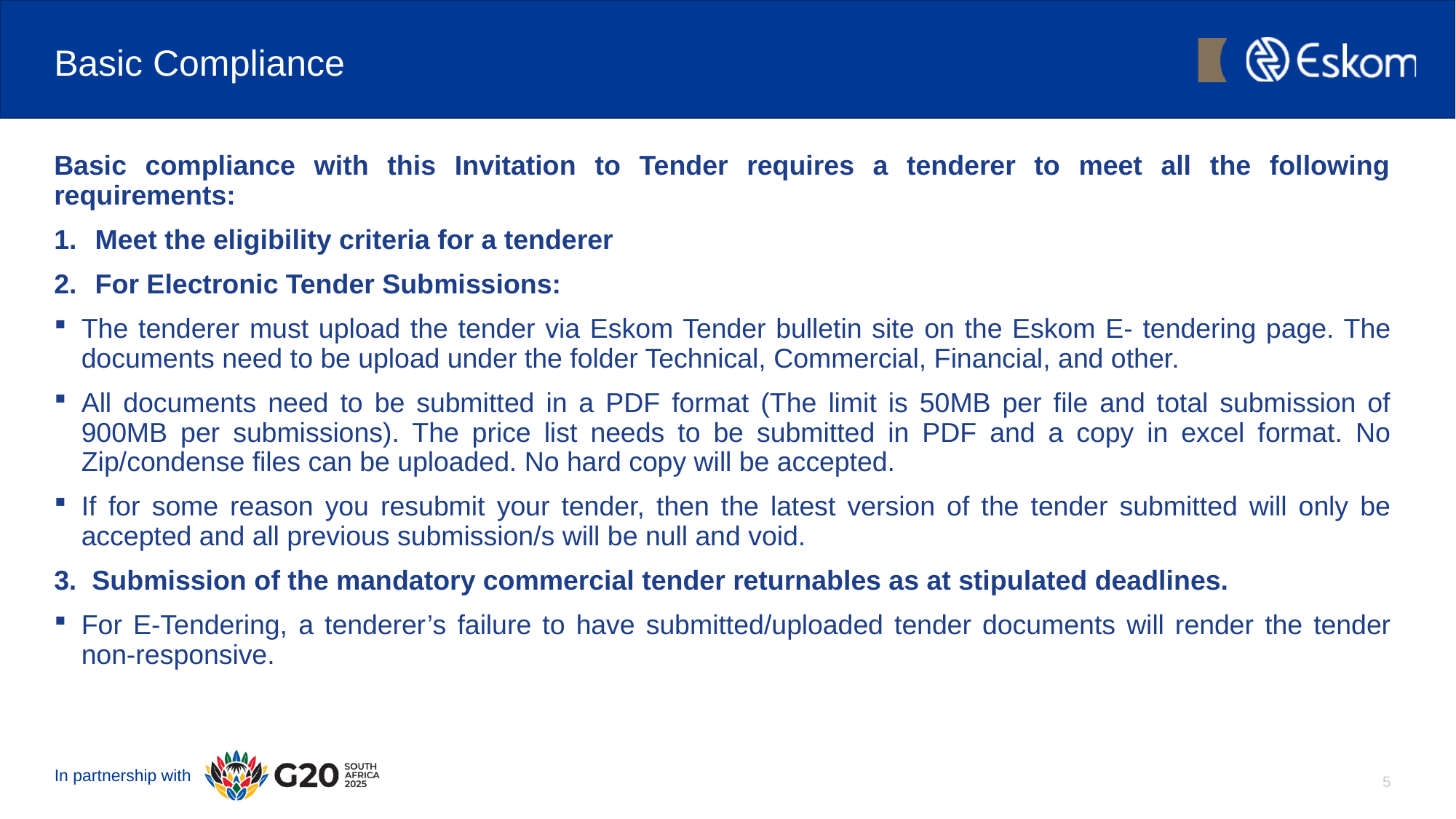

# Basic Compliance
Basic compliance with this Invitation to Tender requires a tenderer to meet all the following requirements:
Meet the eligibility criteria for a tenderer
For Electronic Tender Submissions:
The tenderer must upload the tender via Eskom Tender bulletin site on the Eskom E- tendering page. The documents need to be upload under the folder Technical, Commercial, Financial, and other.
All documents need to be submitted in a PDF format (The limit is 50MB per file and total submission of 900MB per submissions). The price list needs to be submitted in PDF and a copy in excel format. No Zip/condense files can be uploaded. No hard copy will be accepted.
If for some reason you resubmit your tender, then the latest version of the tender submitted will only be accepted and all previous submission/s will be null and void.
3.  Submission of the mandatory commercial tender returnables as at stipulated deadlines.
For E-Tendering, a tenderer’s failure to have submitted/uploaded tender documents will render the tender non-responsive.
5